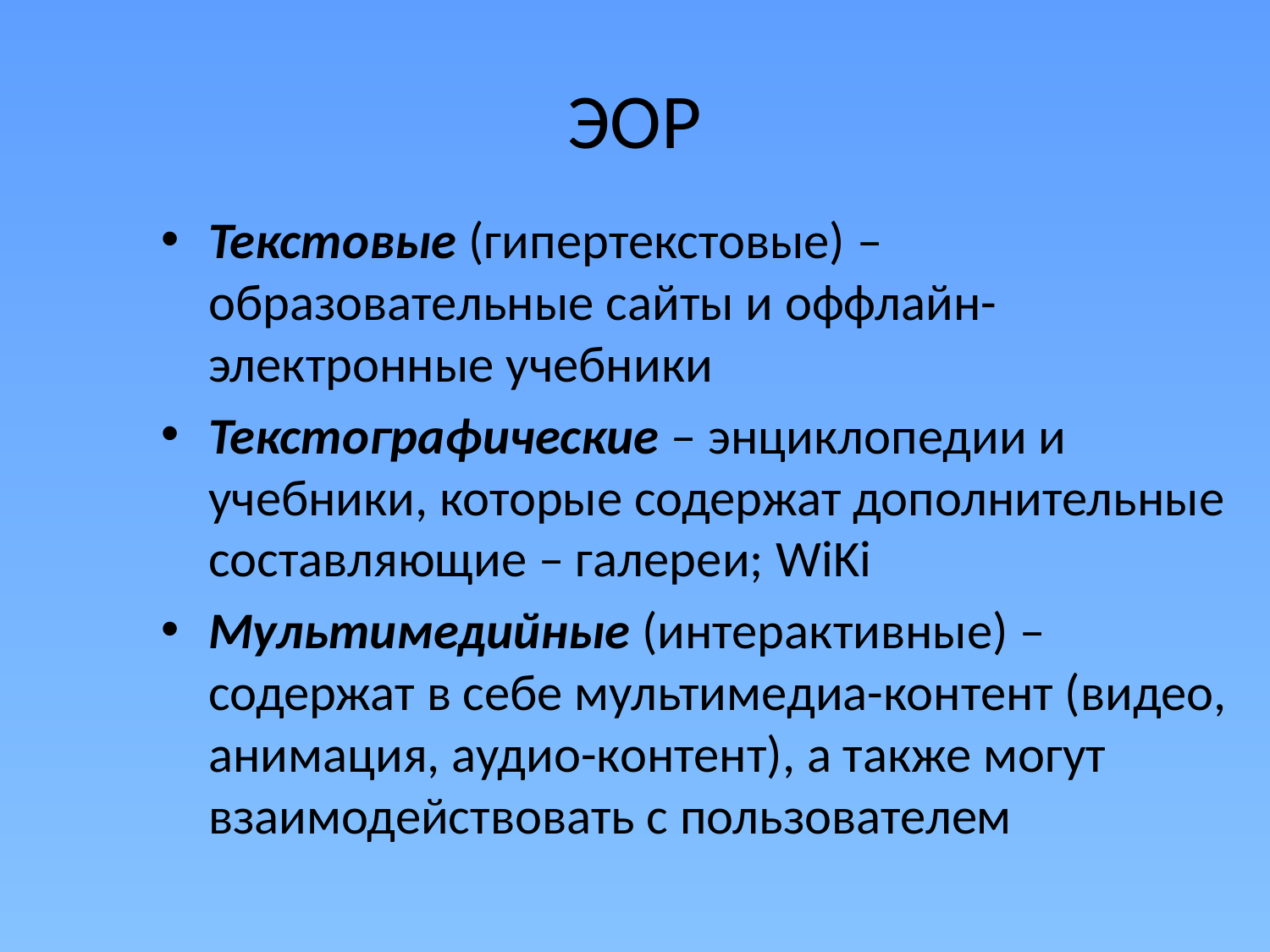

# ЭОР
Текстовые (гипертекстовые) –  образовательные сайты и оффлайн-электронные учебники
Текстографические – энциклопедии и учебники, которые содержат дополнительные составляющие – галереи; WiKi
Мультимедийные (интерактивные) – содержат в себе мультимедиа-контент (видео, анимация, аудио-контент), а также могут взаимодействовать с пользователем